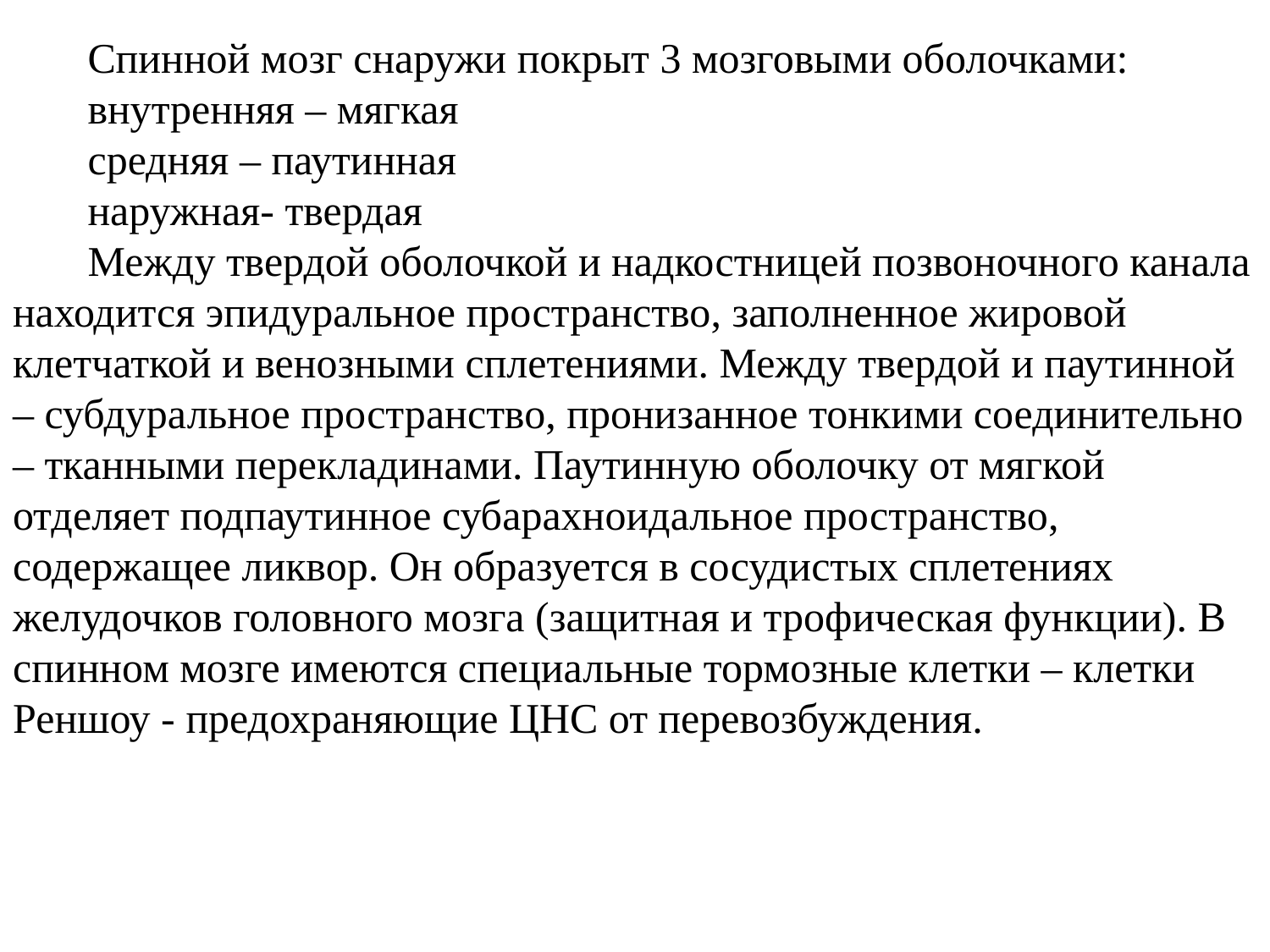

Спинной мозг снаружи покрыт 3 мозговыми оболочками:
внутренняя – мягкая
средняя – паутинная
наружная- твердая
Между твердой оболочкой и надкостницей позвоночного канала находится эпидуральное пространство, заполненное жировой клетчаткой и венозными сплетениями. Между твердой и паутинной – субдуральное пространство, пронизанное тонкими соединительно – тканными перекладинами. Паутинную оболочку от мягкой отделяет подпаутинное субарахноидальное пространство, содержащее ликвор. Он образуется в сосудистых сплетениях желудочков головного мозга (защитная и трофическая функции). В спинном мозге имеются специальные тормозные клетки – клетки Реншоу - предохраняющие ЦНС от перевозбуждения.